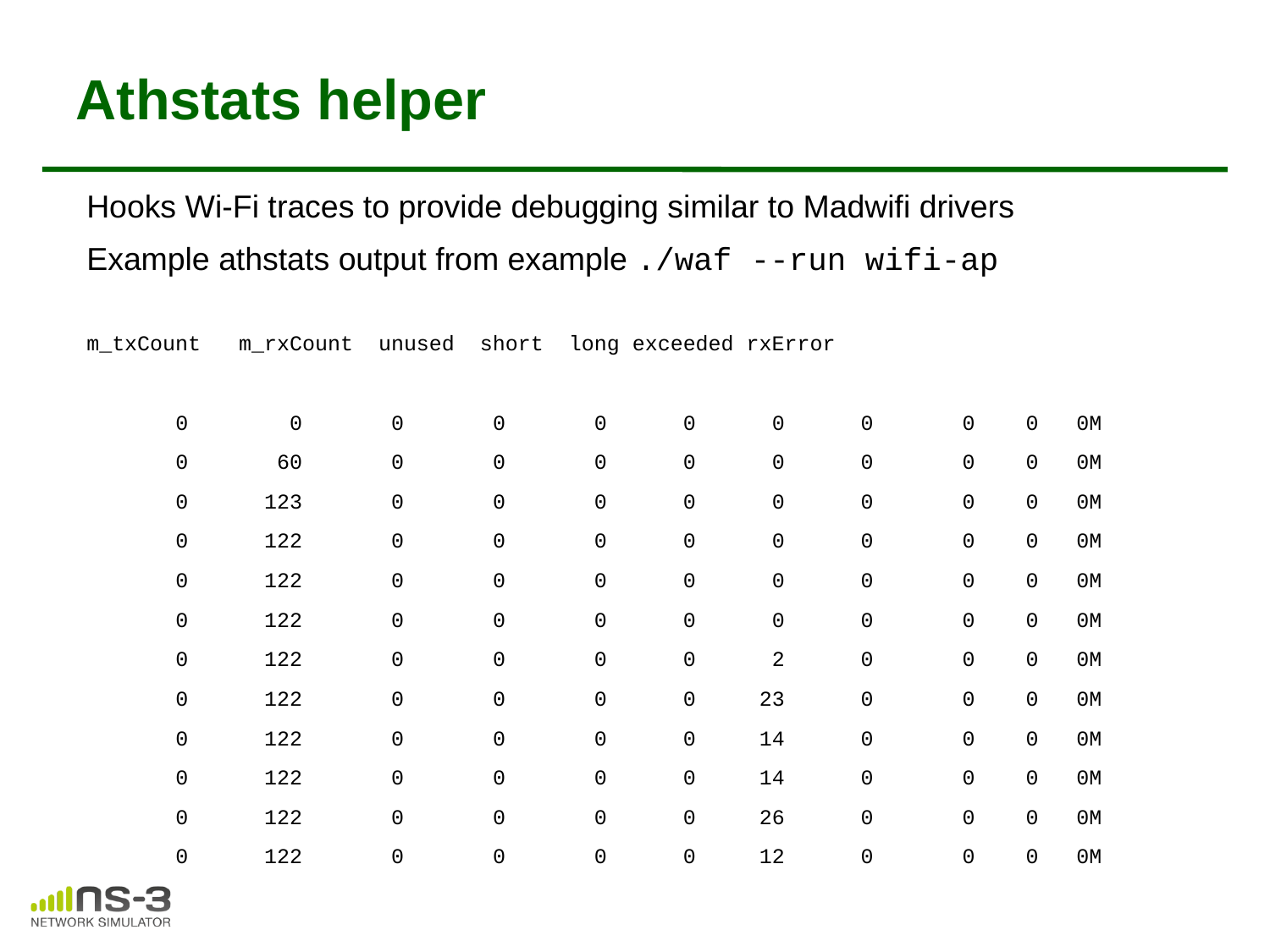

# Athstats helper
Hooks Wi-Fi traces to provide debugging similar to Madwifi drivers
Example athstats output from example ./waf --run wifi-ap

m_txCount   m_rxCount  unused  short  long exceeded rxError

       0        0       0       0       0      0      0      0       0    0   0M
       0       60       0       0       0      0      0      0       0    0   0M
       0      123       0       0       0      0      0      0       0    0   0M
       0      122       0       0       0      0      0      0       0    0   0M
       0      122       0       0       0      0      0      0       0    0   0M
       0      122       0       0       0      0      0      0       0    0   0M
       0      122       0       0       0      0      2      0       0    0   0M
       0      122       0       0       0      0     23      0       0    0   0M
       0      122       0       0       0      0     14      0       0    0   0M
       0      122       0       0       0      0     14      0       0    0   0M
       0      122       0       0       0      0     26      0       0    0   0M
       0      122       0       0       0      0     12      0       0    0   0M